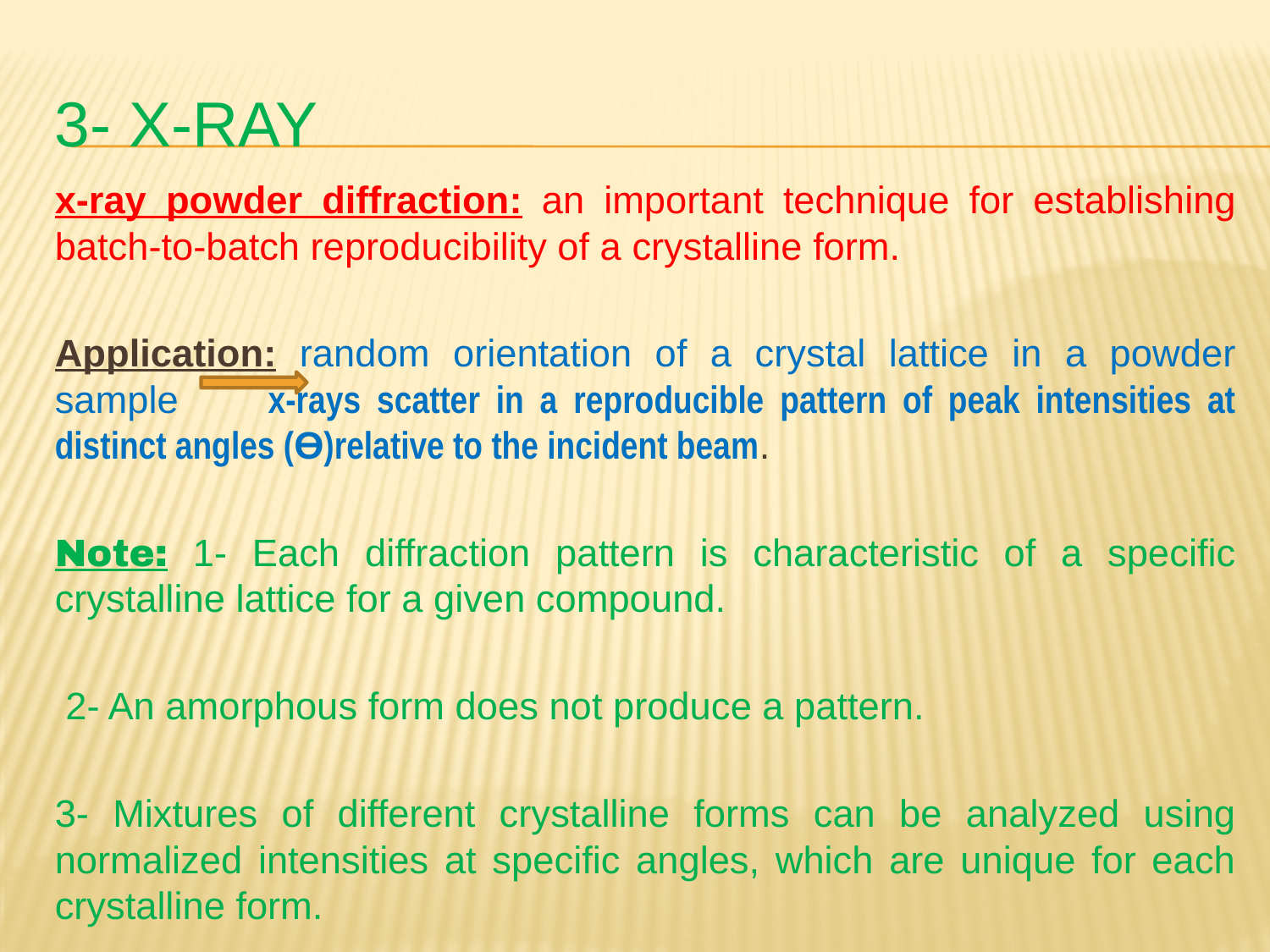

# 3- X-Ray
x-ray powder diffraction: an important technique for establishing batch-to-batch reproducibility of a crystalline form.

Application: random orientation of a crystal lattice in a powder sample     x-rays scatter in a reproducible pattern of peak intensities at distinct angles (ϴ)relative to the incident beam.

Note: 1- Each diffraction pattern is characteristic of a specific crystalline lattice for a given compound.

 2- An amorphous form does not produce a pattern.

3- Mixtures of different crystalline forms can be analyzed using normalized intensities at specific angles, which are unique for each crystalline form.